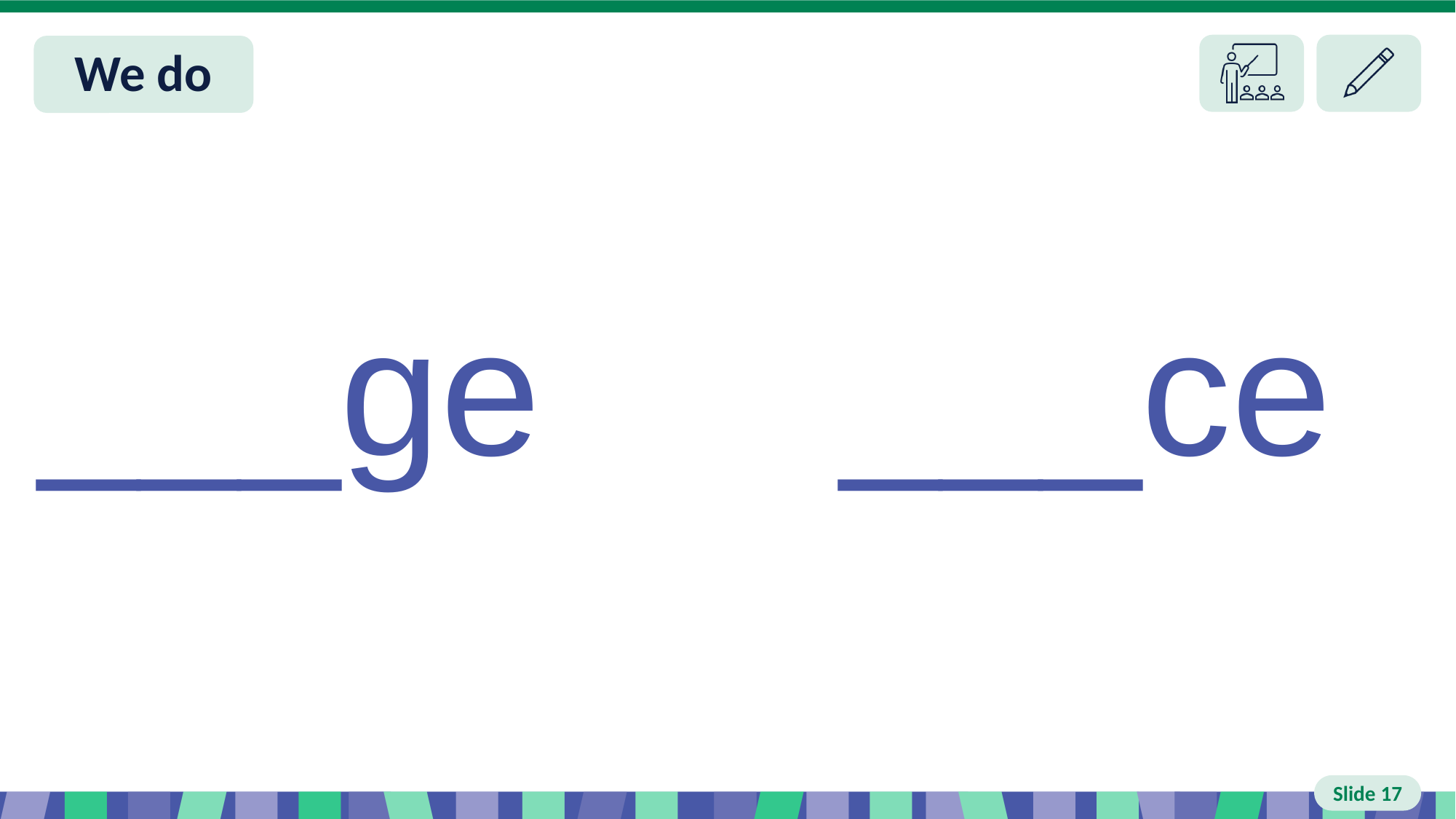

# Slide 17 We do
___ge      ___ce